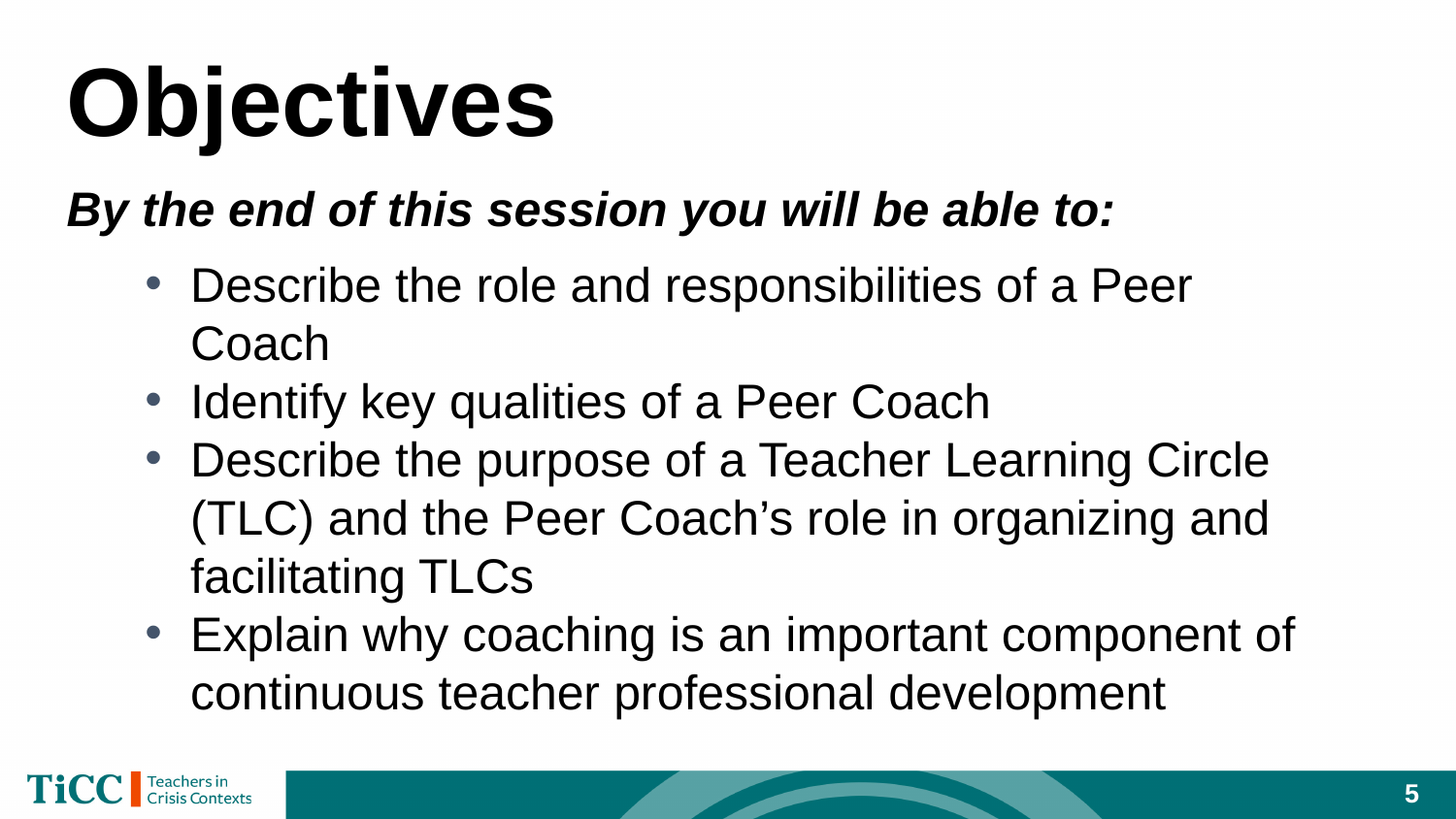

# Objectives
By the end of this session you will be able to:
Describe the role and responsibilities of a Peer Coach
Identify key qualities of a Peer Coach
Describe the purpose of a Teacher Learning Circle (TLC) and the Peer Coach’s role in organizing and facilitating TLCs
Explain why coaching is an important component of continuous teacher professional development
5